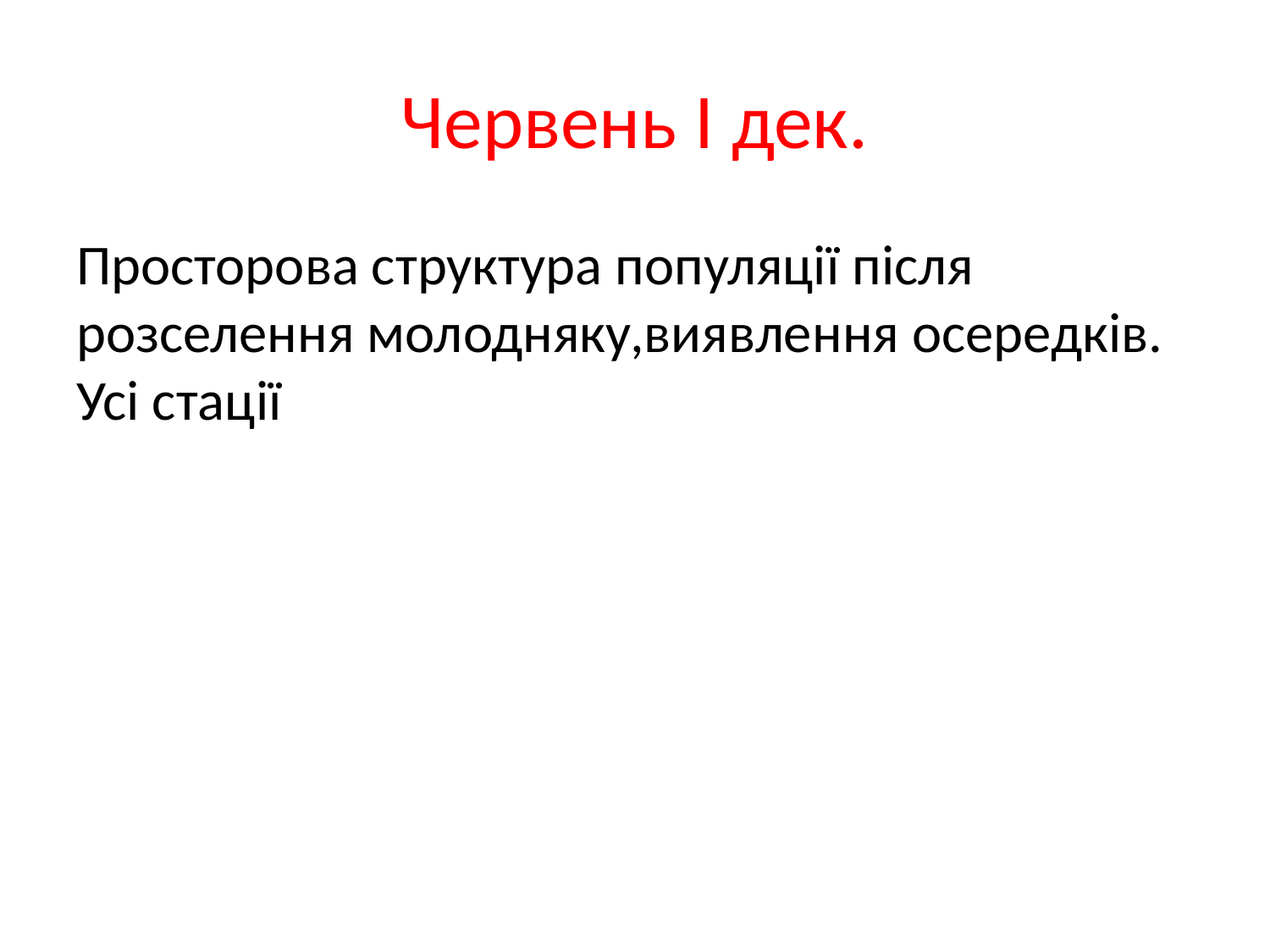

# Червень І дек.
Просторова структура популяції після  розселення молодняку,виявлення осередків. Усі стації